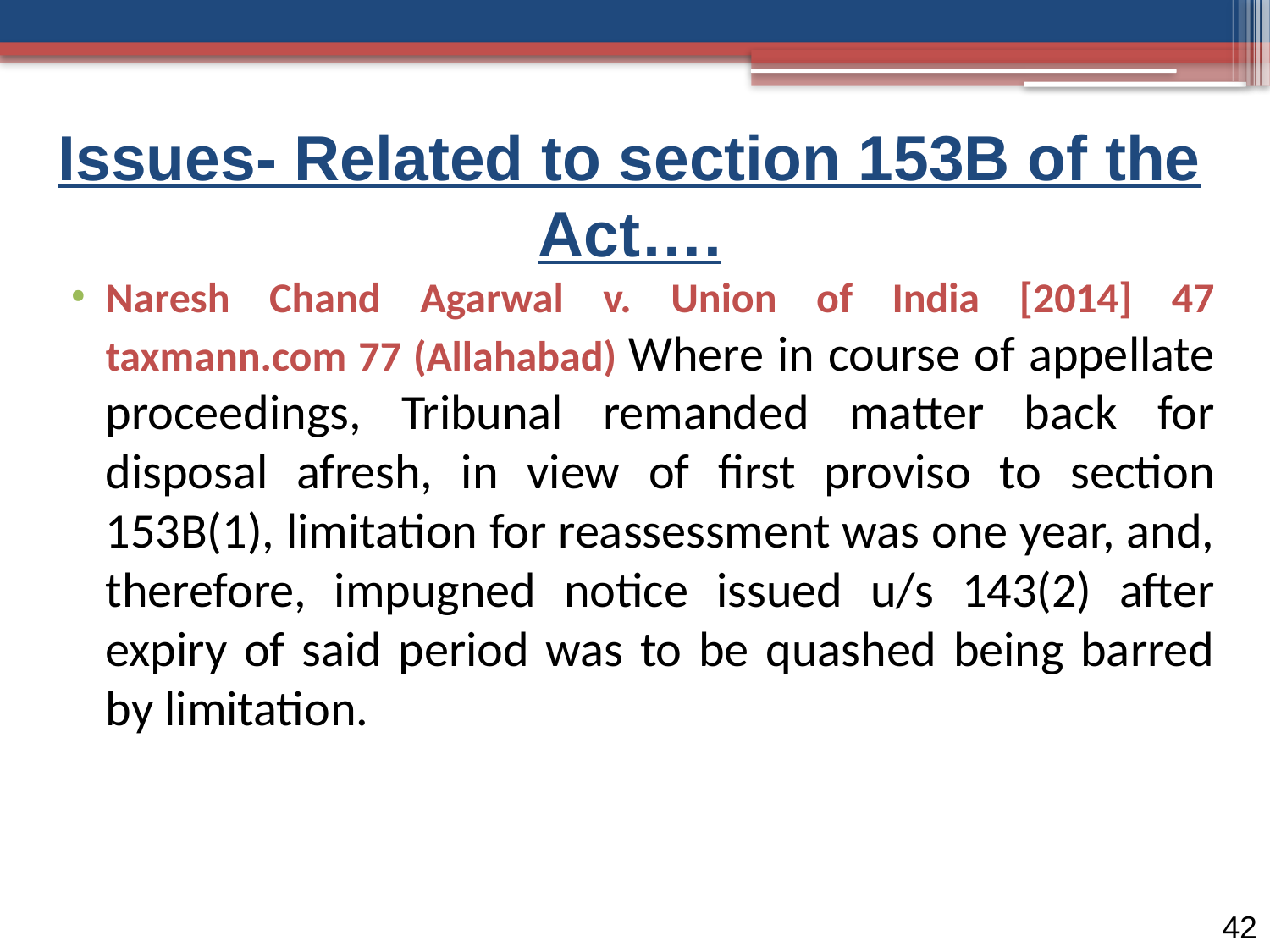

Issues- Related to section 153B of the Act….
Naresh Chand Agarwal v. Union of India [2014] 47 taxmann.com 77 (Allahabad) Where in course of appellate proceedings, Tribunal remanded matter back for disposal afresh, in view of first proviso to section 153B(1), limitation for reassessment was one year, and, therefore, impugned notice issued u/s 143(2) after expiry of said period was to be quashed being barred by limitation.
42